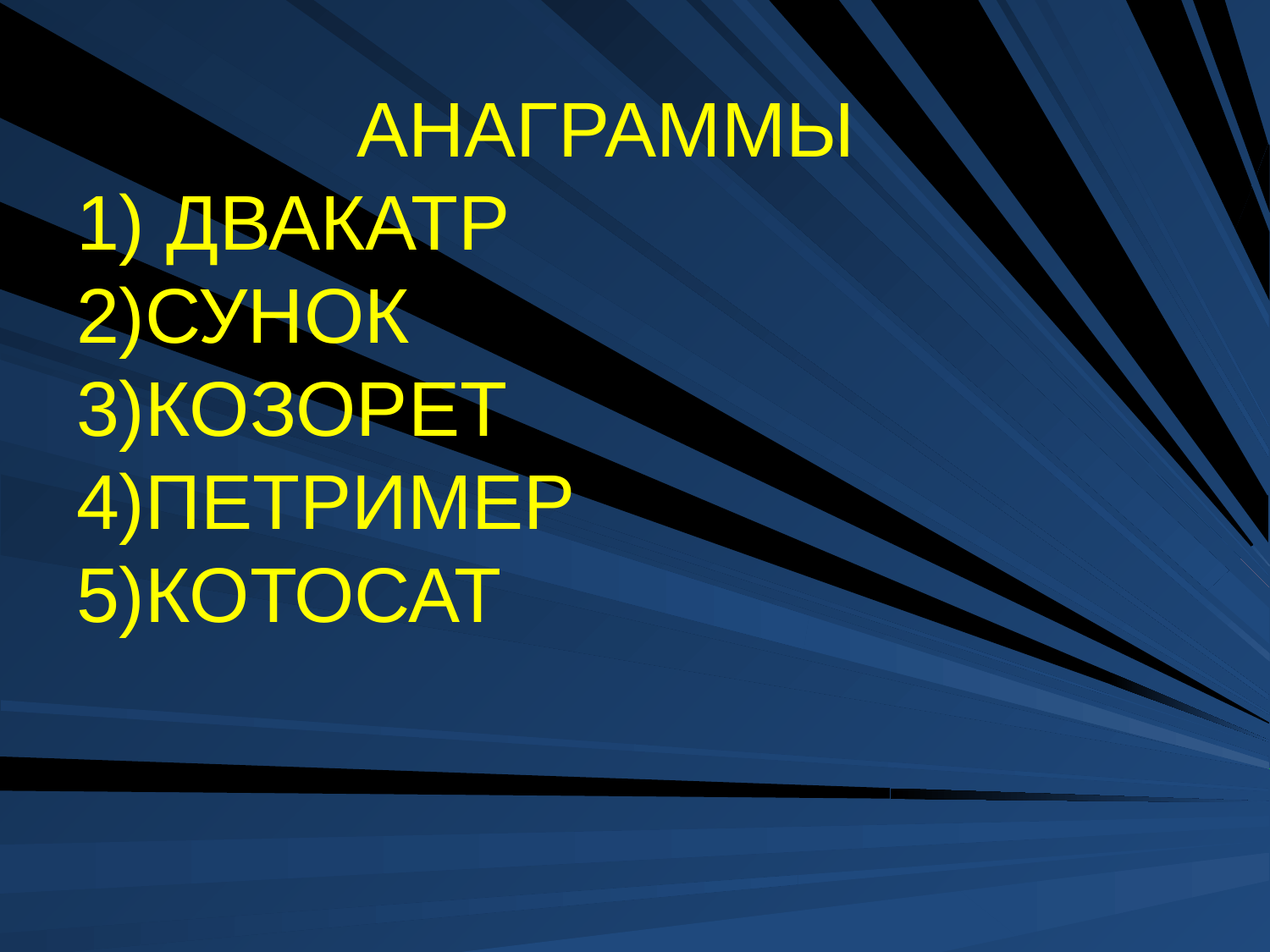

# АНАГРАММЫ 1) ДВАКАТР 2)СУНОК 3)КОЗОРЕТ 4)ПЕТРИМЕР 5)КОТОСАТ